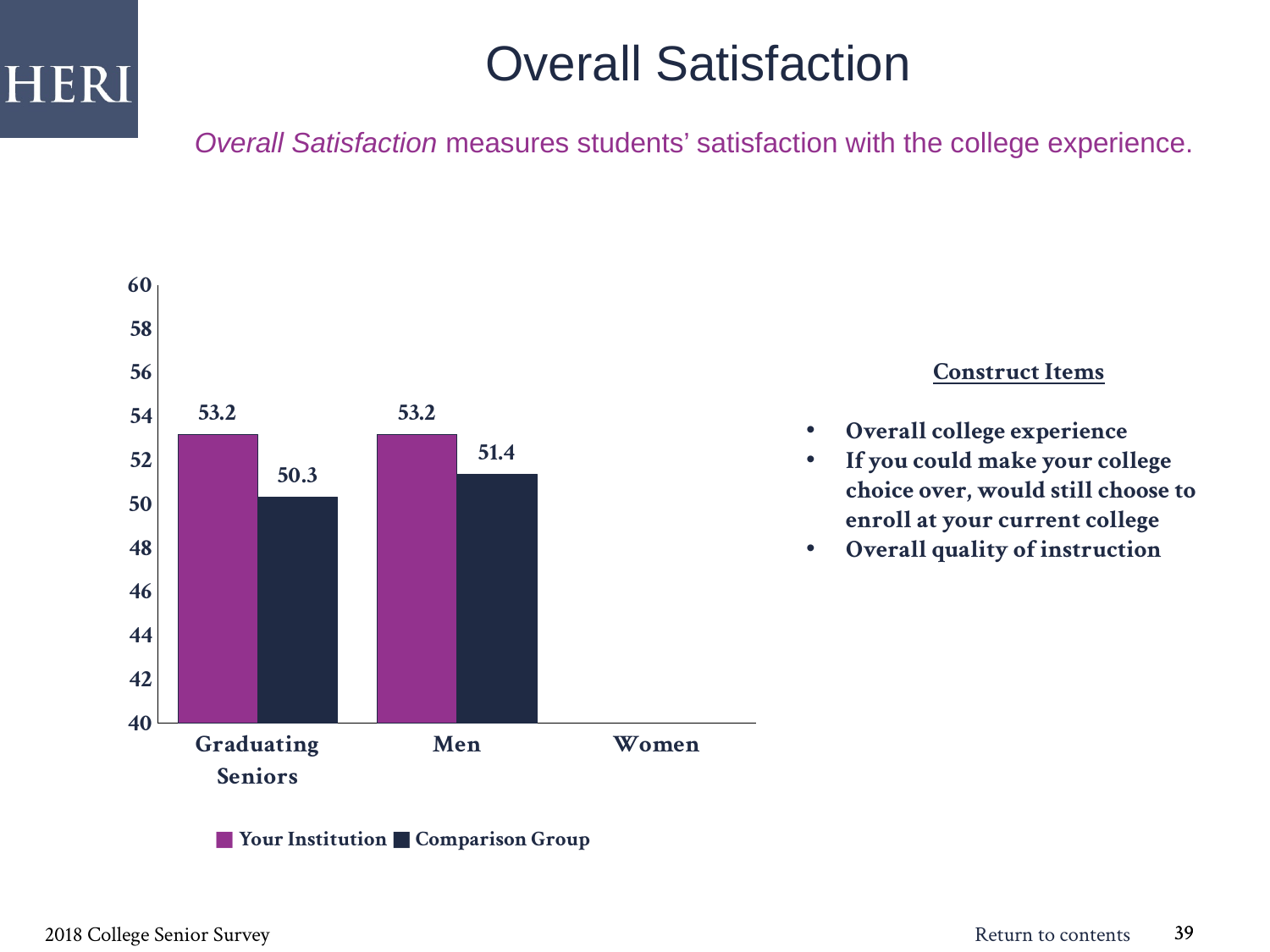

Overall Satisfaction
Overall Satisfaction measures students’ satisfaction with the college experience.

### Chart

| Category | Institution | Comparison |
|---|---|---|
| Graduating Seniors | 53.18 | 50.33 |
| Men | 53.18 | 51.38 |
| Women | 0.0 | 0.0 |
	Construct Items

Overall college experience
If you could make your college choice over, would still choose to enroll at your current college
Overall quality of instruction

■ Your Institution ■ Comparison Group
2018 College Senior Survey
39
39